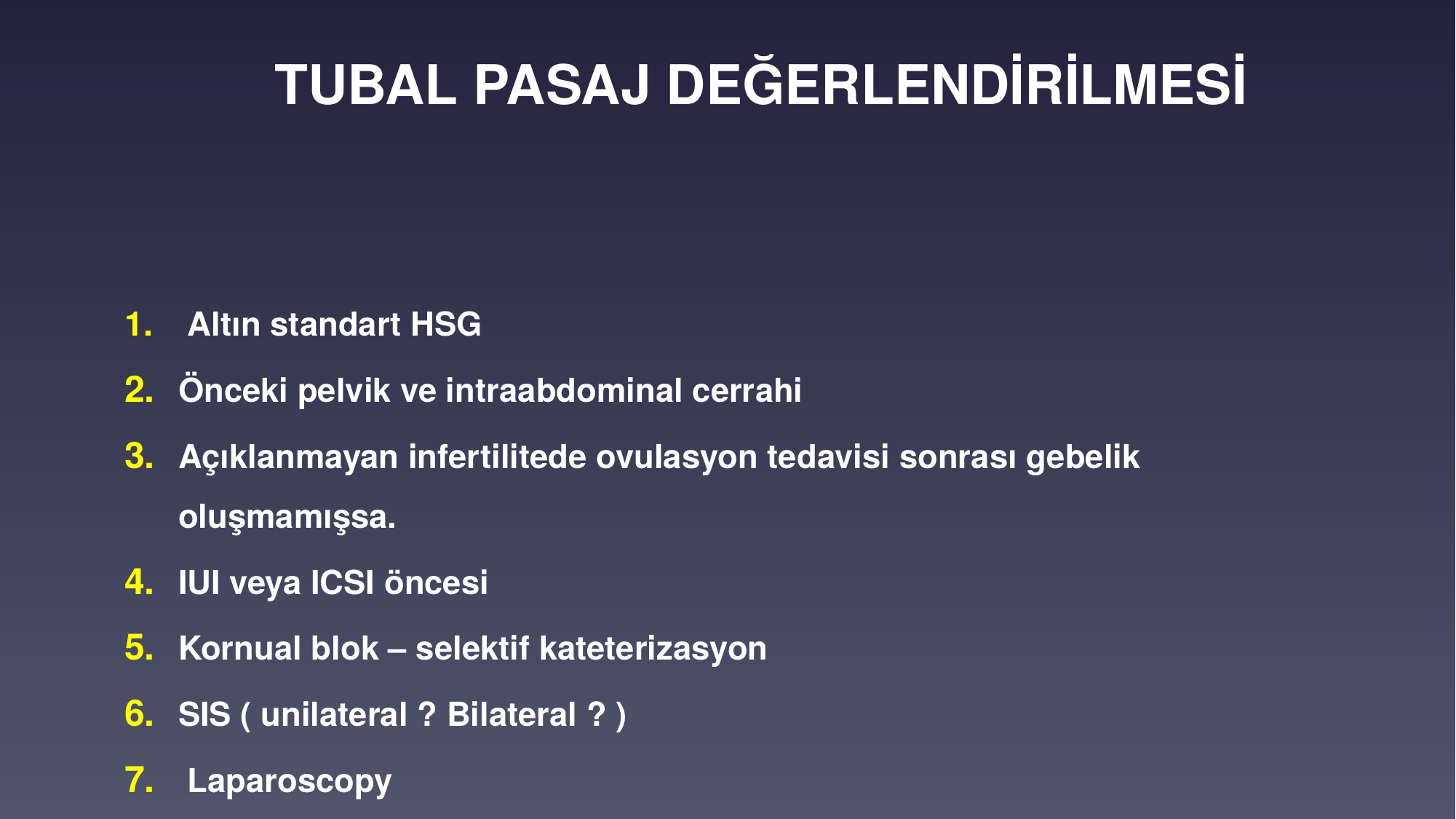

# TUBAL PASAJ DEĞERLENDİRİLMESİ
 Altın standart HSG
Önceki pelvik ve intraabdominal cerrahi
Açıklanmayan infertilitede ovulasyon tedavisi sonrası gebelik oluşmamışsa.
IUI veya ICSI öncesi
Kornual blok – selektif kateterizasyon
SIS ( unilateral ? Bilateral ? )
 Laparoscopy